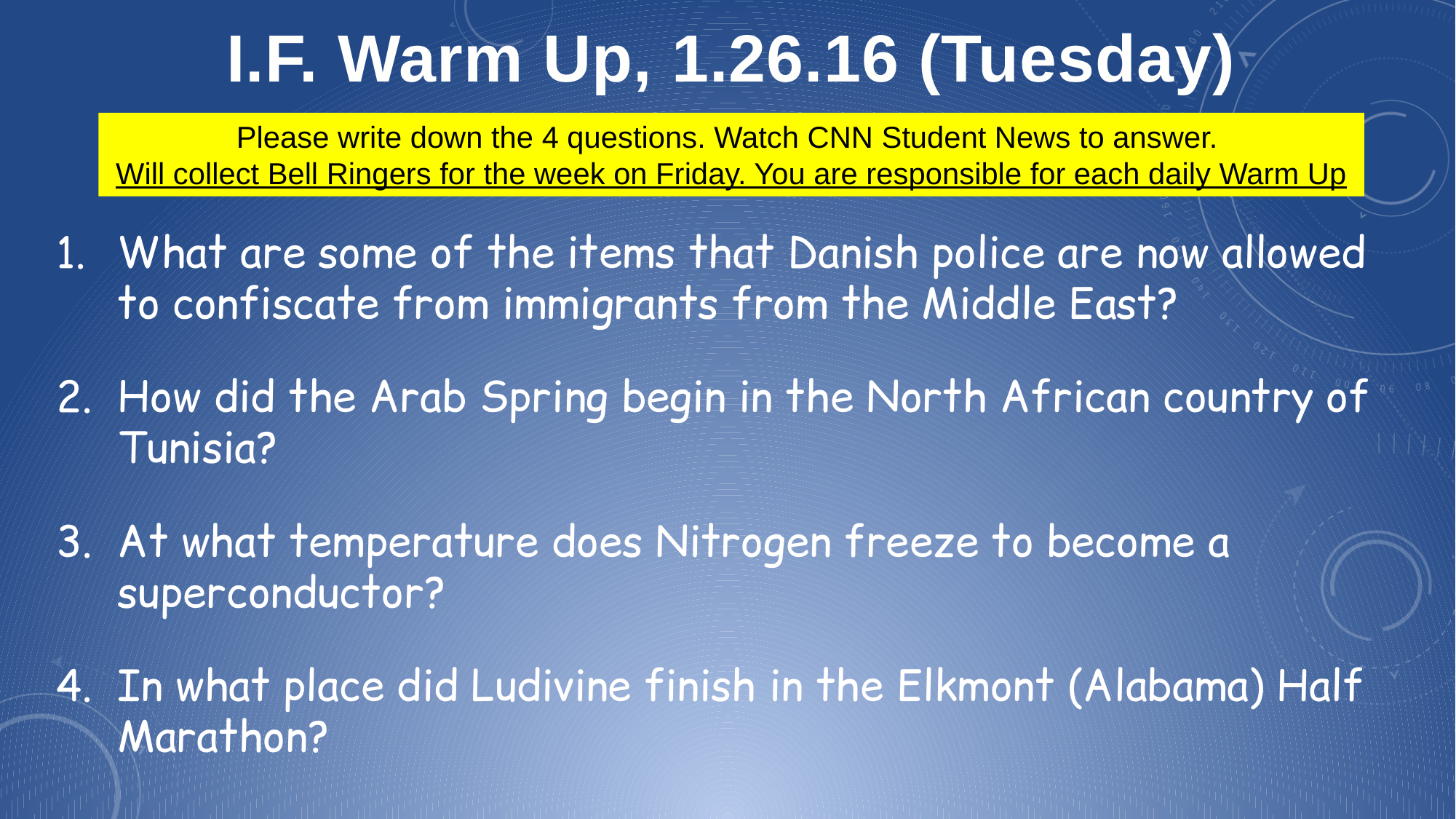

I.F. Warm Up, 1.26.16 (Tuesday)
Please write down the 4 questions. Watch CNN Student News to answer.
Will collect Bell Ringers for the week on Friday. You are responsible for each daily Warm Up
What are some of the items that Danish police are now allowed to confiscate from immigrants from the Middle East?
How did the Arab Spring begin in the North African country of Tunisia?
At what temperature does Nitrogen freeze to become a superconductor?
In what place did Ludivine finish in the Elkmont (Alabama) Half Marathon?